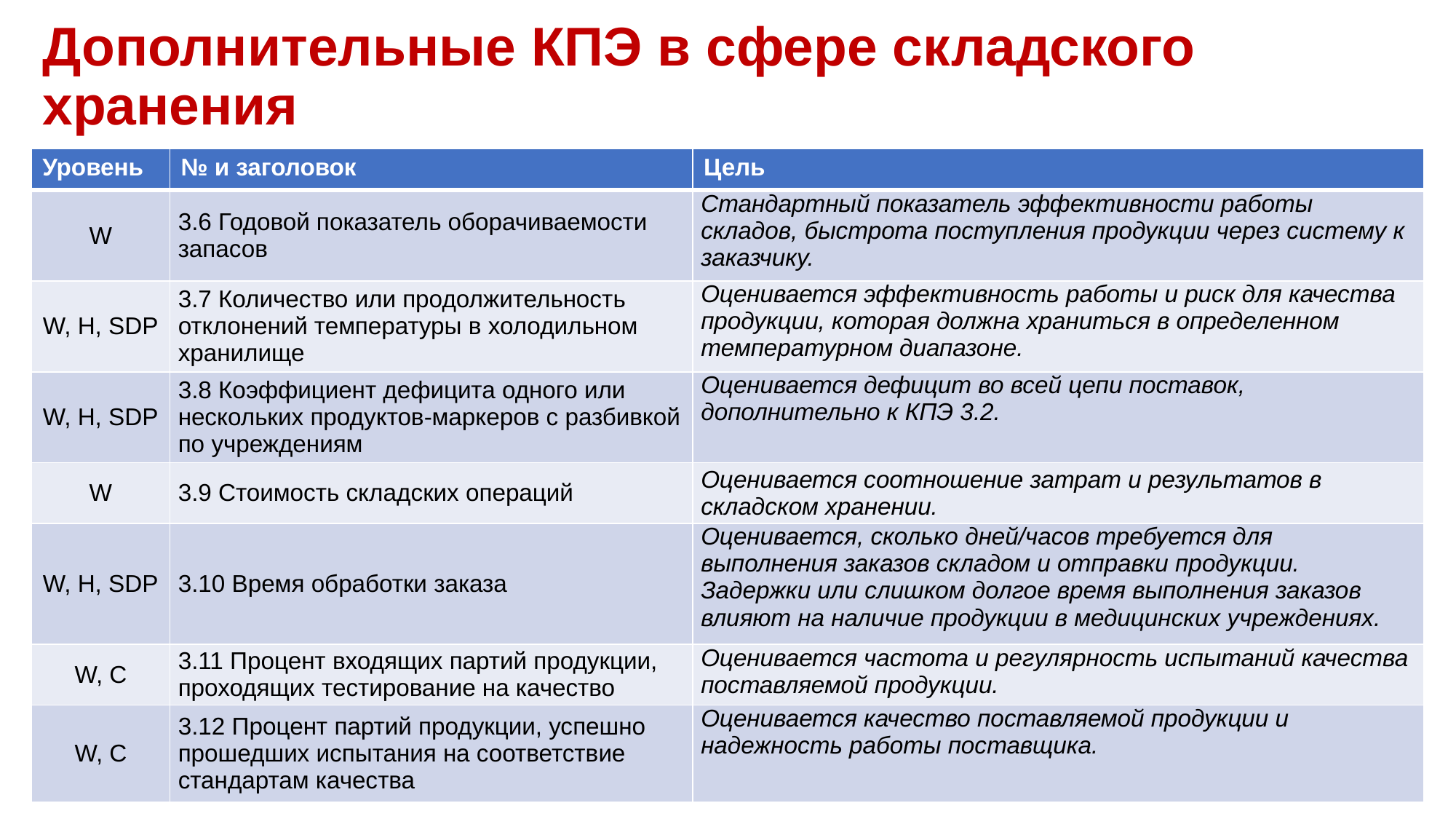

# Дополнительные КПЭ в сфере складского хранения
| Уровень | № и заголовок | Цель |
| --- | --- | --- |
| W | 3.6 Годовой показатель оборачиваемости запасов | Стандартный показатель эффективности работы складов, быстрота поступления продукции через систему к заказчику. |
| W, H, SDP | 3.7 Количество или продолжительность отклонений температуры в холодильном хранилище | Оценивается эффективность работы и риск для качества продукции, которая должна храниться в определенном температурном диапазоне. |
| W, H, SDP | 3.8 Коэффициент дефицита одного или нескольких продуктов-маркеров с разбивкой по учреждениям | Оценивается дефицит во всей цепи поставок, дополнительно к КПЭ 3.2. |
| W | 3.9 Стоимость складских операций | Оценивается соотношение затрат и результатов в складском хранении. |
| W, H, SDP | 3.10 Время обработки заказа | Оценивается, сколько дней/часов требуется для выполнения заказов складом и отправки продукции. Задержки или слишком долгое время выполнения заказов влияют на наличие продукции в медицинских учреждениях. |
| W, C | 3.11 Процент входящих партий продукции, проходящих тестирование на качество | Оценивается частота и регулярность испытаний качества поставляемой продукции. |
| W, C | 3.12 Процент партий продукции, успешно прошедших испытания на соответствие стандартам качества | Оценивается качество поставляемой продукции и надежность работы поставщика. |

8